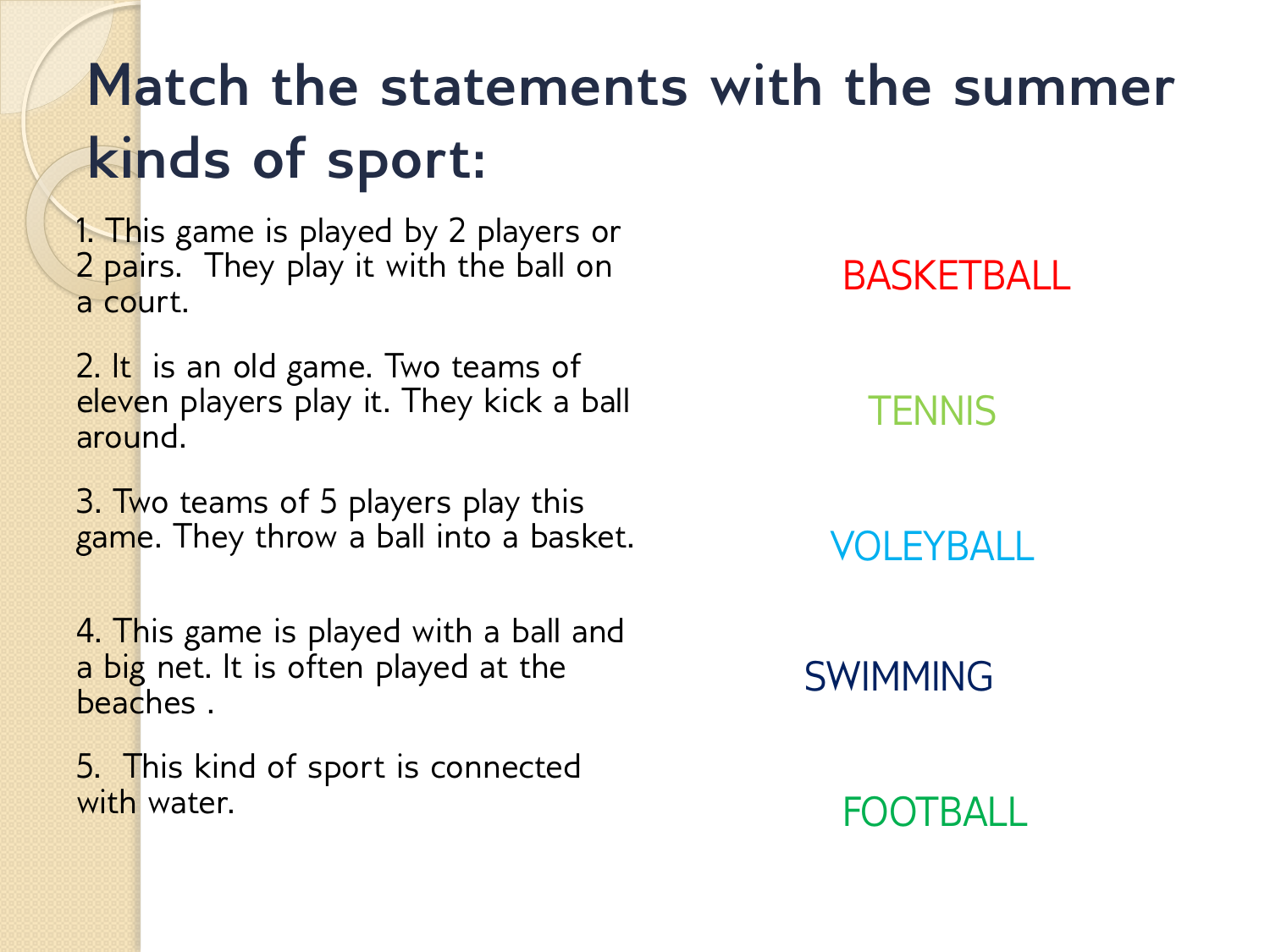

# Match the statements with the summer kinds of sport:
| 1. This game is played by 2 players or 2 pairs. They play it with the ball on a court. | BASKETBALL |
| --- | --- |
| 2. It is an old game. Two teams of eleven players play it. They kick a ball around. | TENNIS |
| 3. Two teams of 5 players play this game. They throw a ball into a basket. | VOLEYBALL |
| 4. This game is played with a ball and a big net. It is often played at the beaches . | SWIMMING |
| 5. This kind of sport is connected with water. | FOOTBALL |